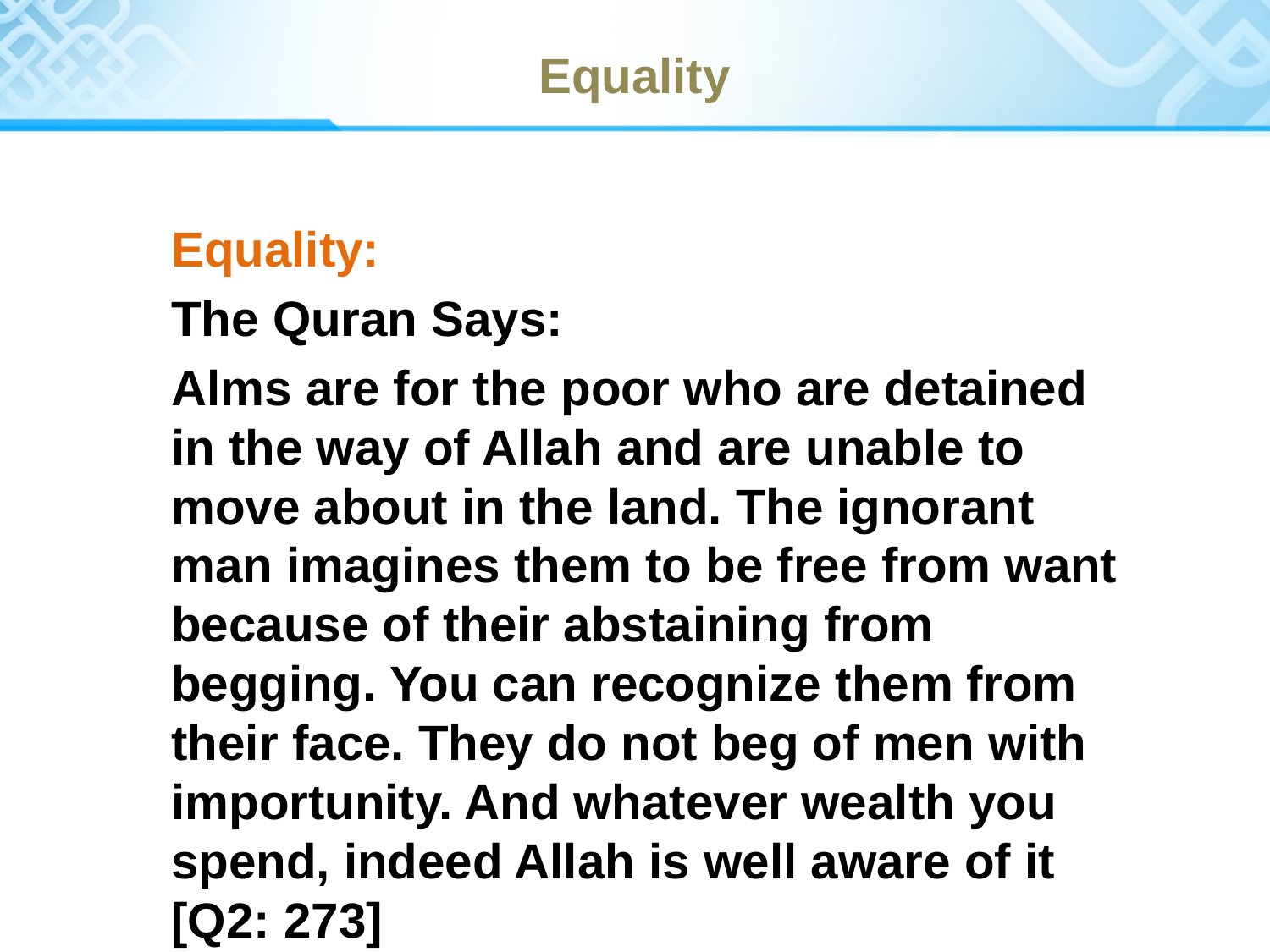

Equality

Equality:
The Quran Says:
Alms are for the poor who are detained in the way of Allah and are unable to move about in the land. The ignorant man imagines them to be free from want because of their abstaining from begging. You can recognize them from their face. They do not beg of men with importunity. And whatever wealth you spend, indeed Allah is well aware of it [Q2: 273]